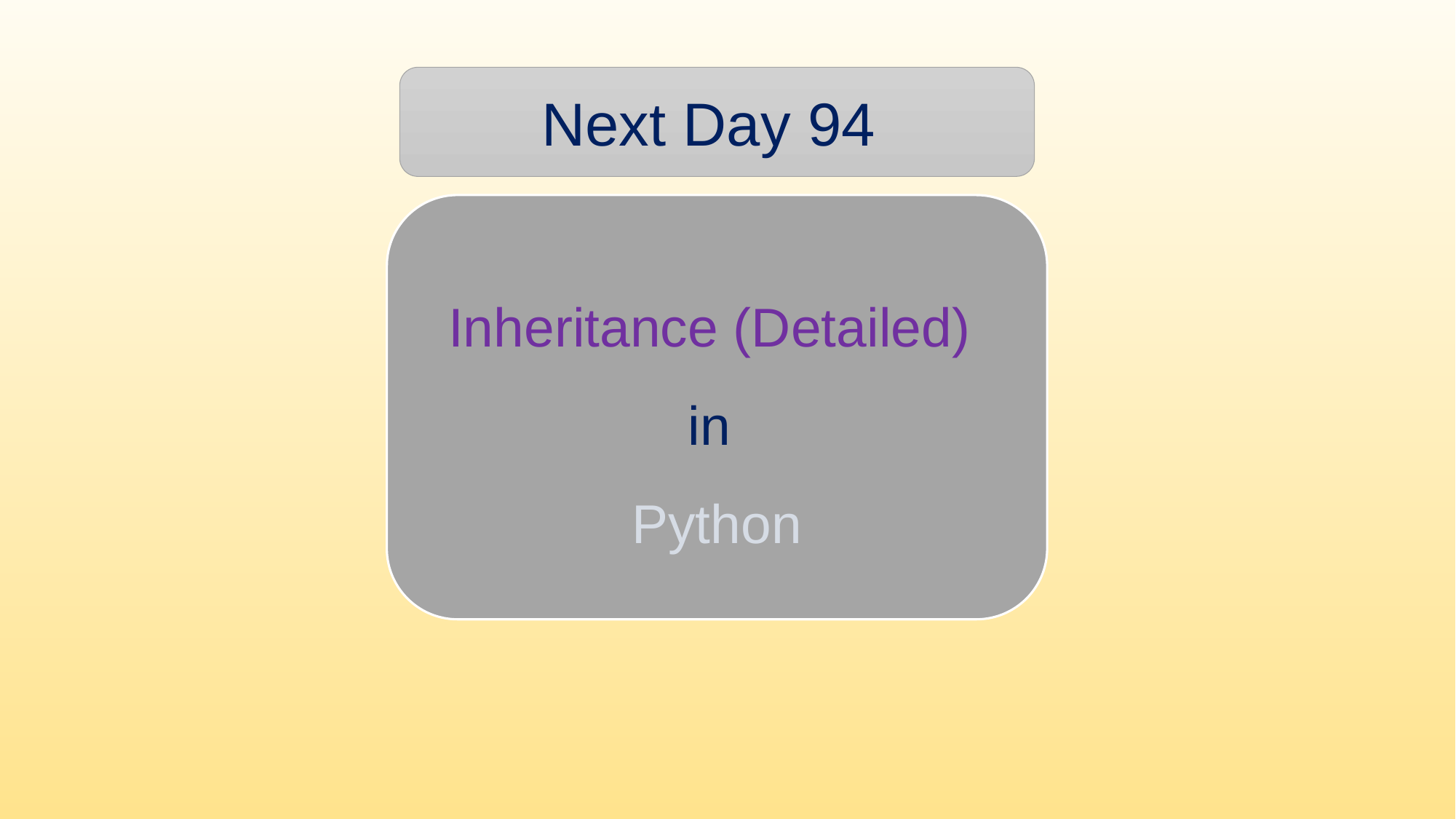

Next Day 94
Inheritance (Detailed)
in
Python